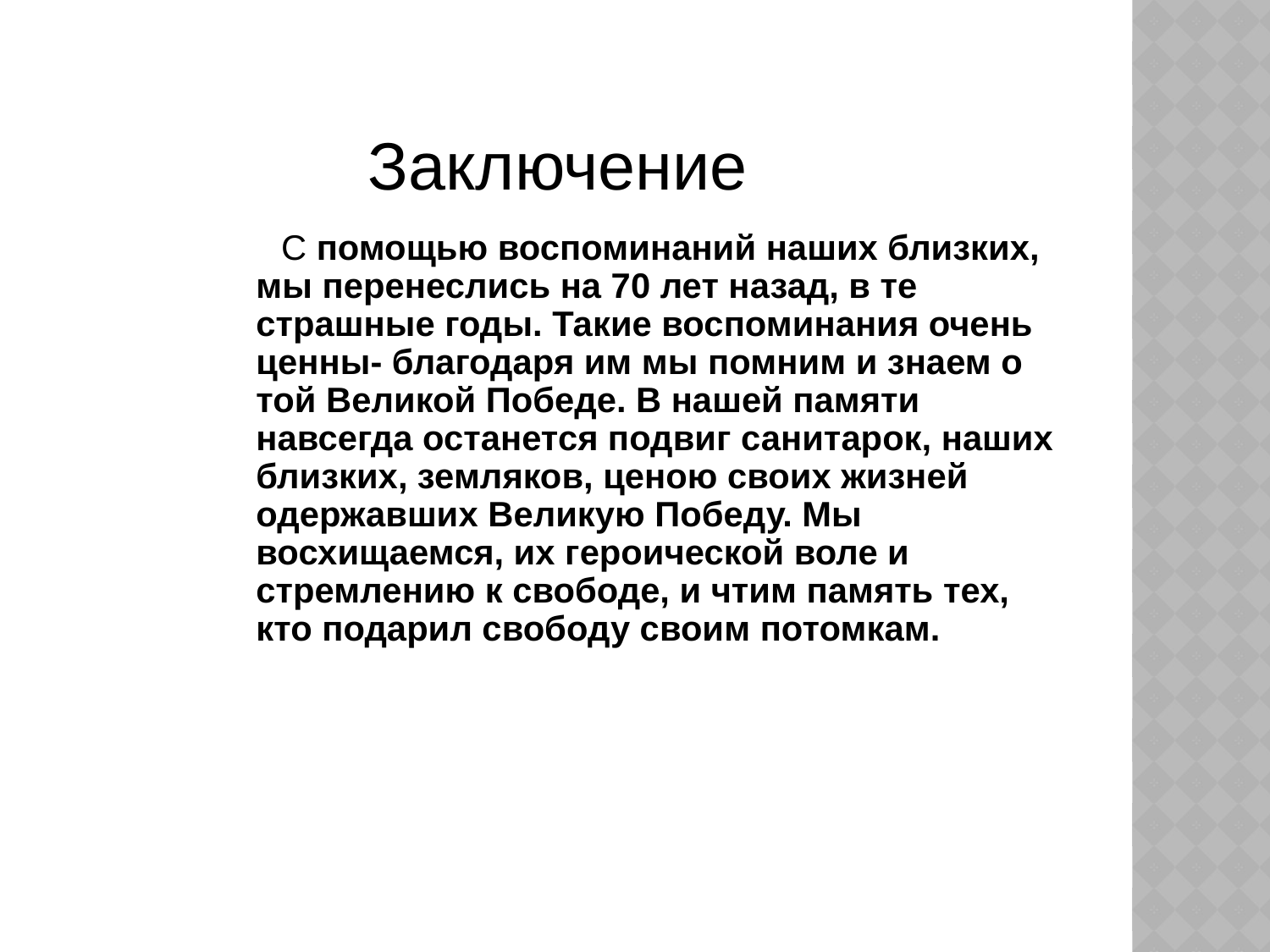

# Заключение
        С помощью воспоминаний наших близких, мы перенеслись на 70 лет назад, в те страшные годы. Такие воспоминания очень ценны- благодаря им мы помним и знаем о той Великой Победе. В нашей памяти навсегда останется подвиг санитарок, наших близких, земляков, ценою своих жизней одержавших Великую Победу. Мы восхищаемся, их героической воле и стремлению к свободе, и чтим память тех, кто подарил свободу своим потомкам.